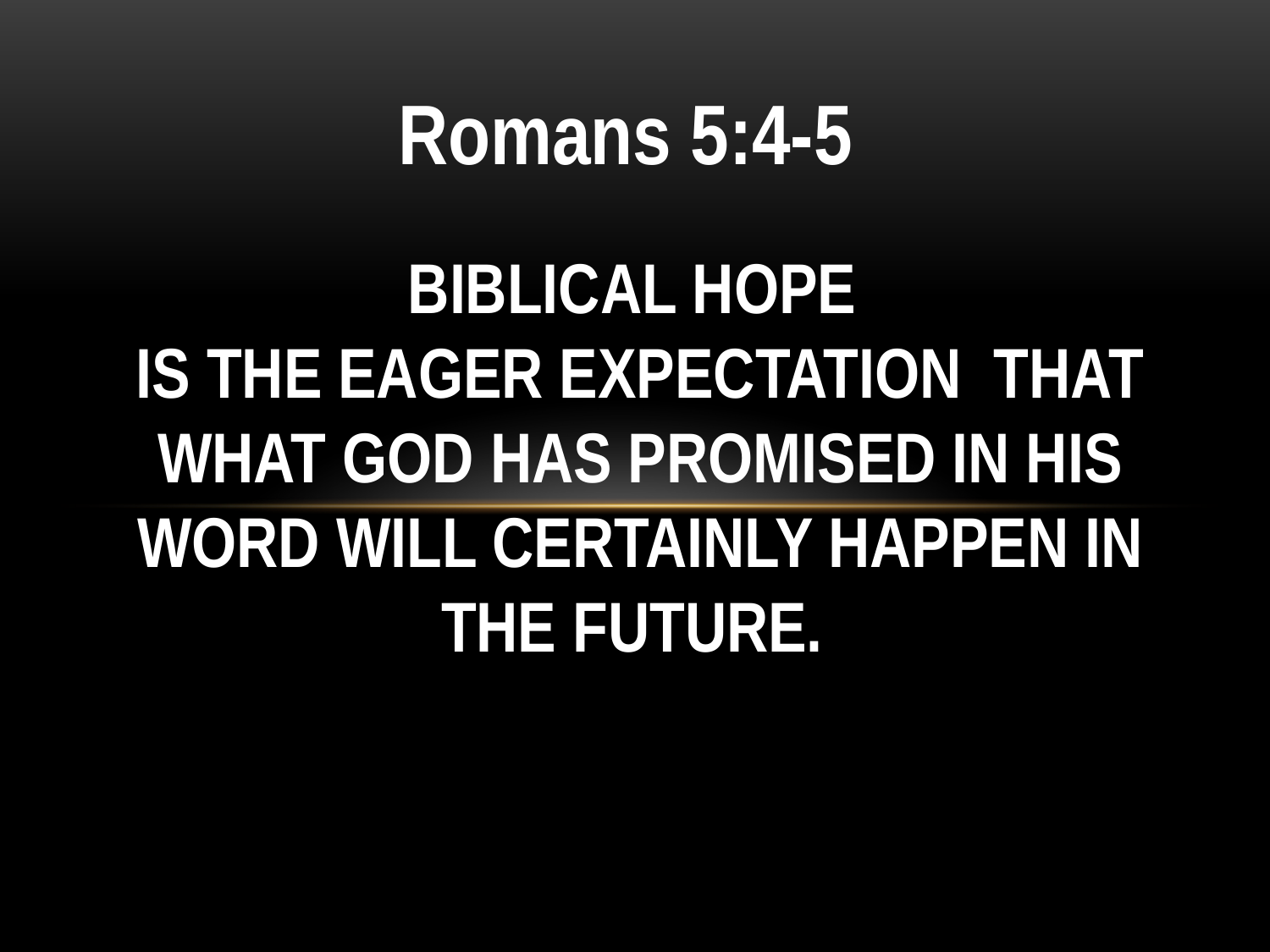

Romans 5:4-5
BIBLICAL HOPE
IS THE EAGER EXPECTATION  THAT WHAT GOD HAS PROMISED IN HIS WORD WILL CERTAINLY HAPPEN IN THE FUTURE.